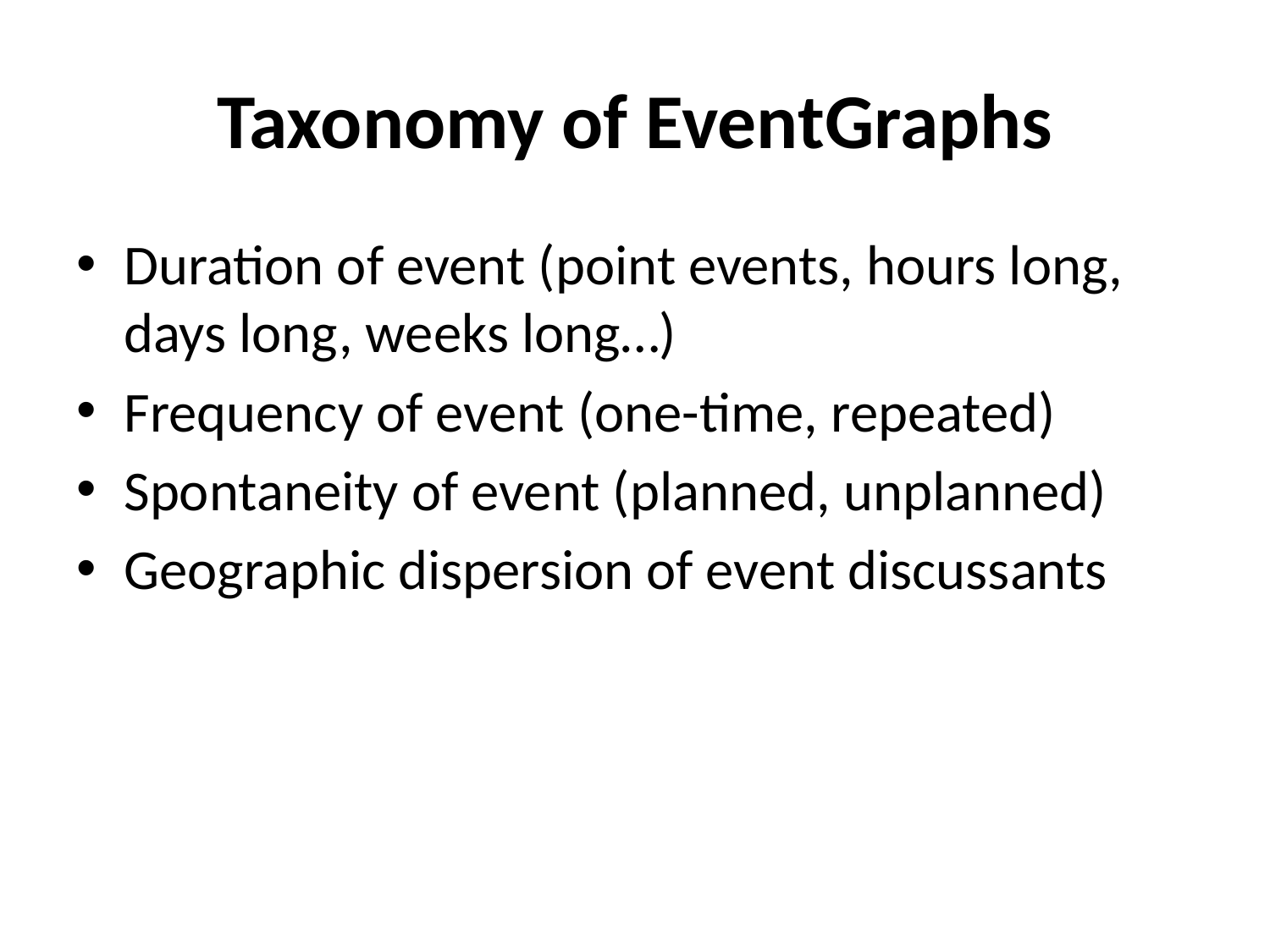

# Taxonomy of EventGraphs
Duration of event (point events, hours long, days long, weeks long…)
Frequency of event (one-time, repeated)
Spontaneity of event (planned, unplanned)
Geographic dispersion of event discussants